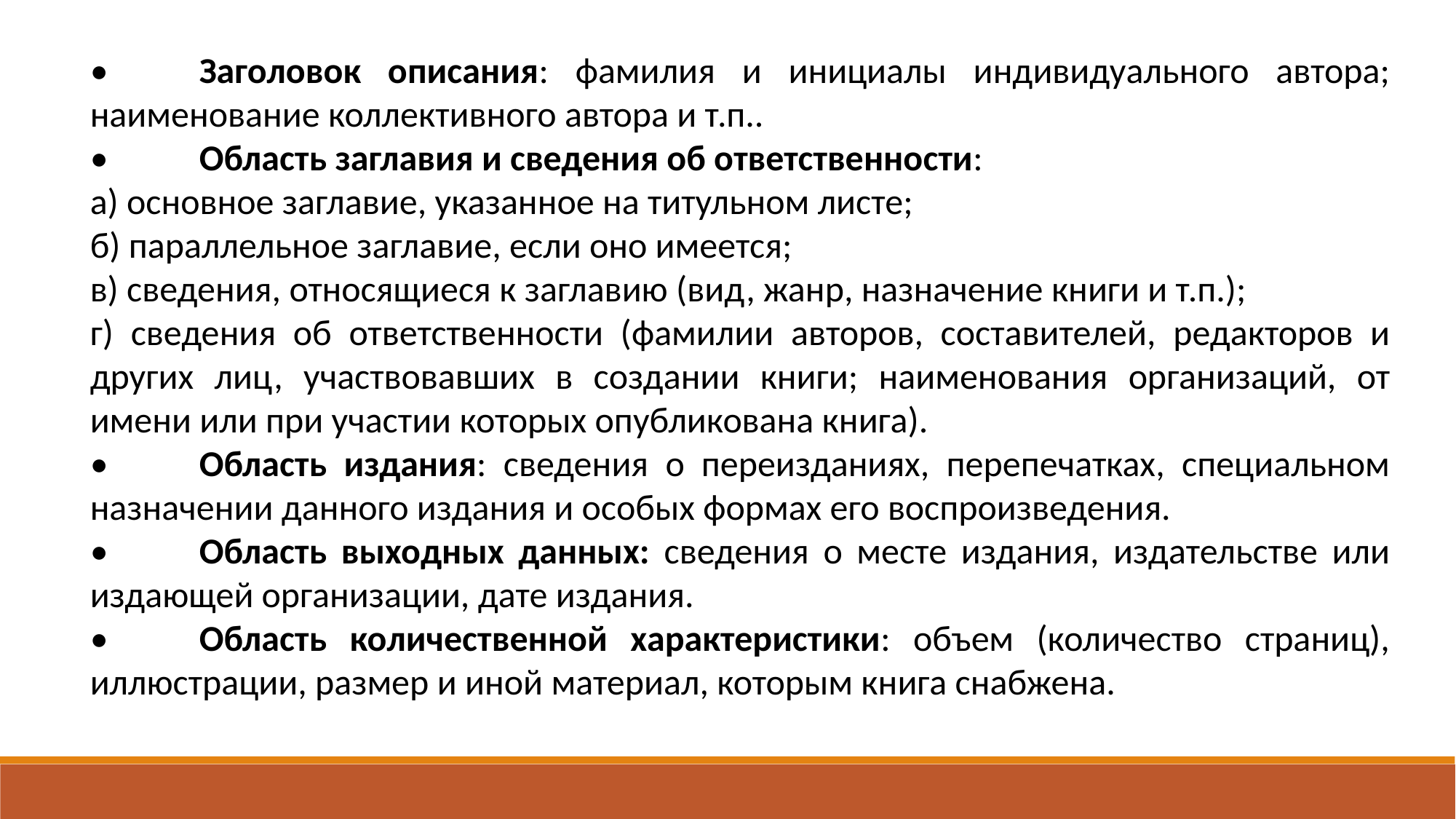

•	Заголовок описания: фамилия и инициалы индивидуального автора; наименование коллективного автора и т.п..
•	Область заглавия и сведения об ответственности:
а) основное заглавие, указанное на титульном листе;
б) параллельное заглавие, если оно имеется;
в) сведения, относящиеся к заглавию (вид, жанр, назначение книги и т.п.);
г) сведения об ответственности (фамилии авторов, составителей, редакторов и других лиц, участвовавших в создании книги; наименования организаций, от имени или при участии которых опубликована книга).
•	Область издания: сведения о переизданиях, перепечатках, специальном назначении данного издания и особых формах его воспроизведения.
•	Область выходных данных: сведения о месте издания, издательстве или издающей организации, дате издания.
•	Область количественной характеристики: объем (количество страниц), иллюстрации, размер и иной материал, которым книга снабжена.